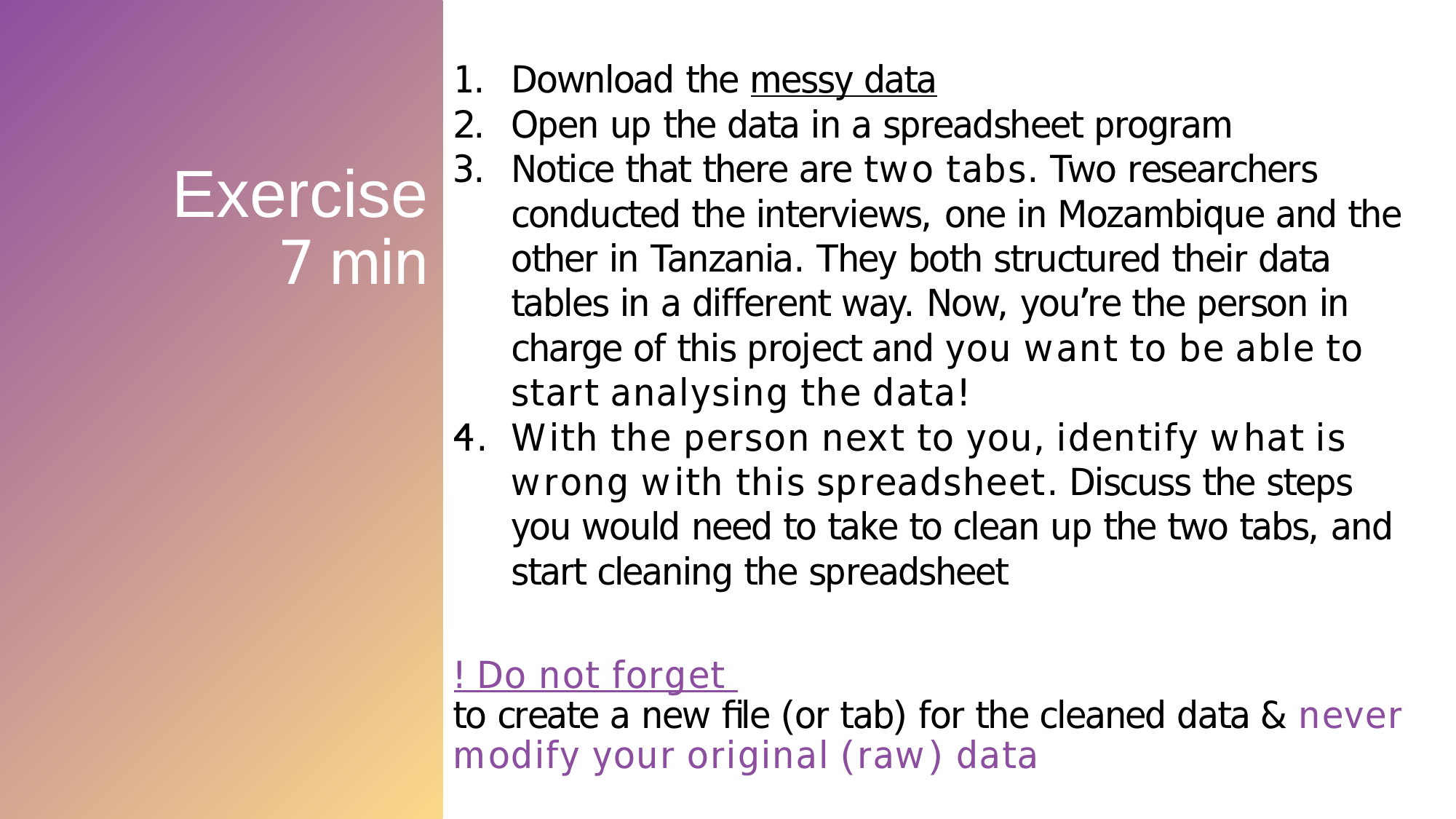

Download the messy data
Open up the data in a spreadsheet program
Notice that there are two tabs. Two researchers conducted the interviews, one in Mozambique and the other in Tanzania. They both structured their data tables in a different way. Now, you’re the person in charge of this project and you want to be able to start analysing the data!
With the person next to you, identify what is wrong with this spreadsheet. Discuss the steps you would need to take to clean up the two tabs, and start cleaning the spreadsheet

! Do not forget
to create a new file (or tab) for the cleaned data & never modify your original (raw) data
# Exercise 7 min